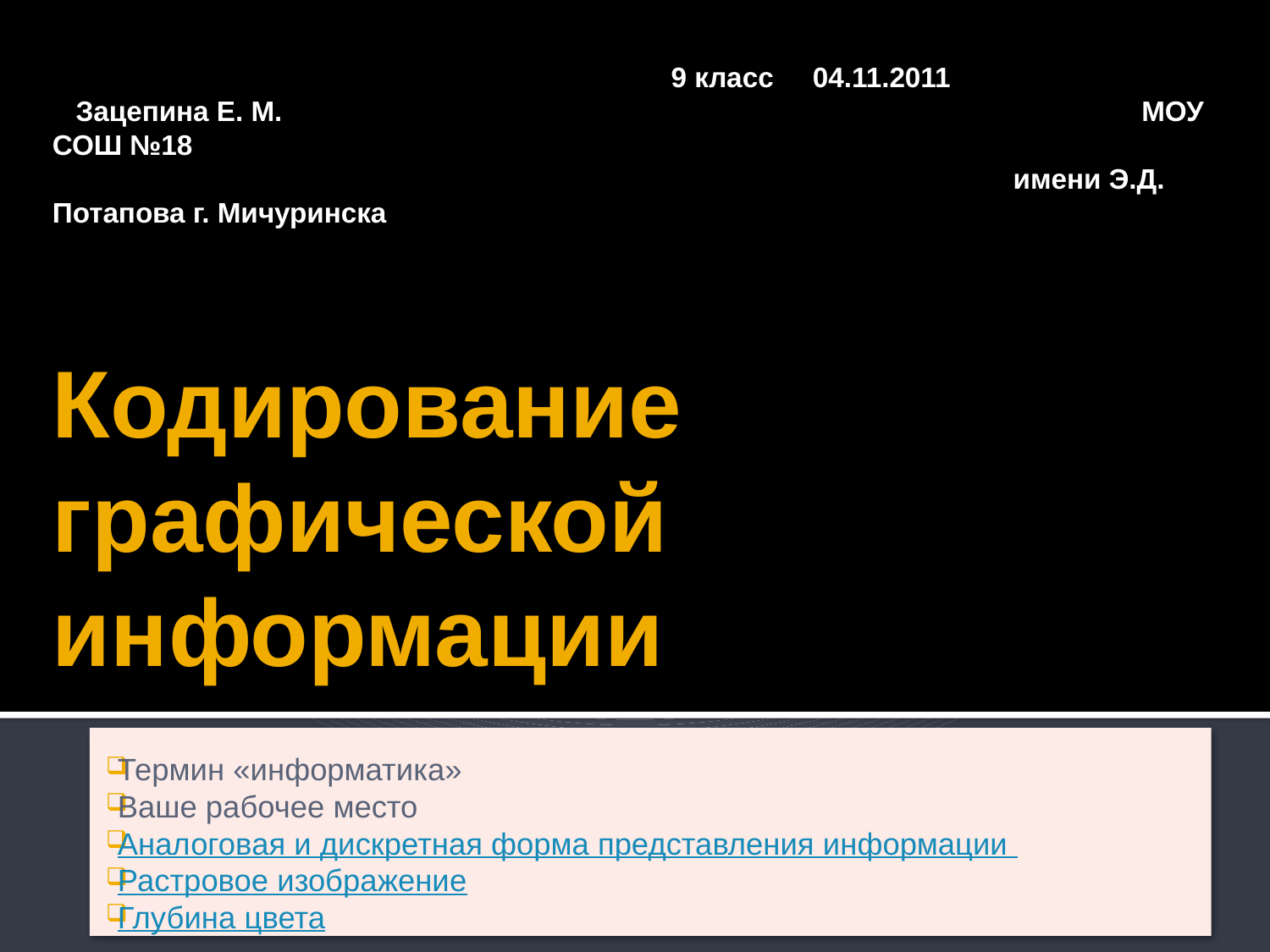

# 9 класс     04.11.2011 Зацепина Е. М.                                                                                                              МОУ СОШ №18 имени Э.Д. Потапова г. Мичуринска Кодирование            графической информации

Термин «информатика»
Ваше рабочее место
Аналоговая и дискретная форма представления информации
Растровое изображение
Глубина цвета